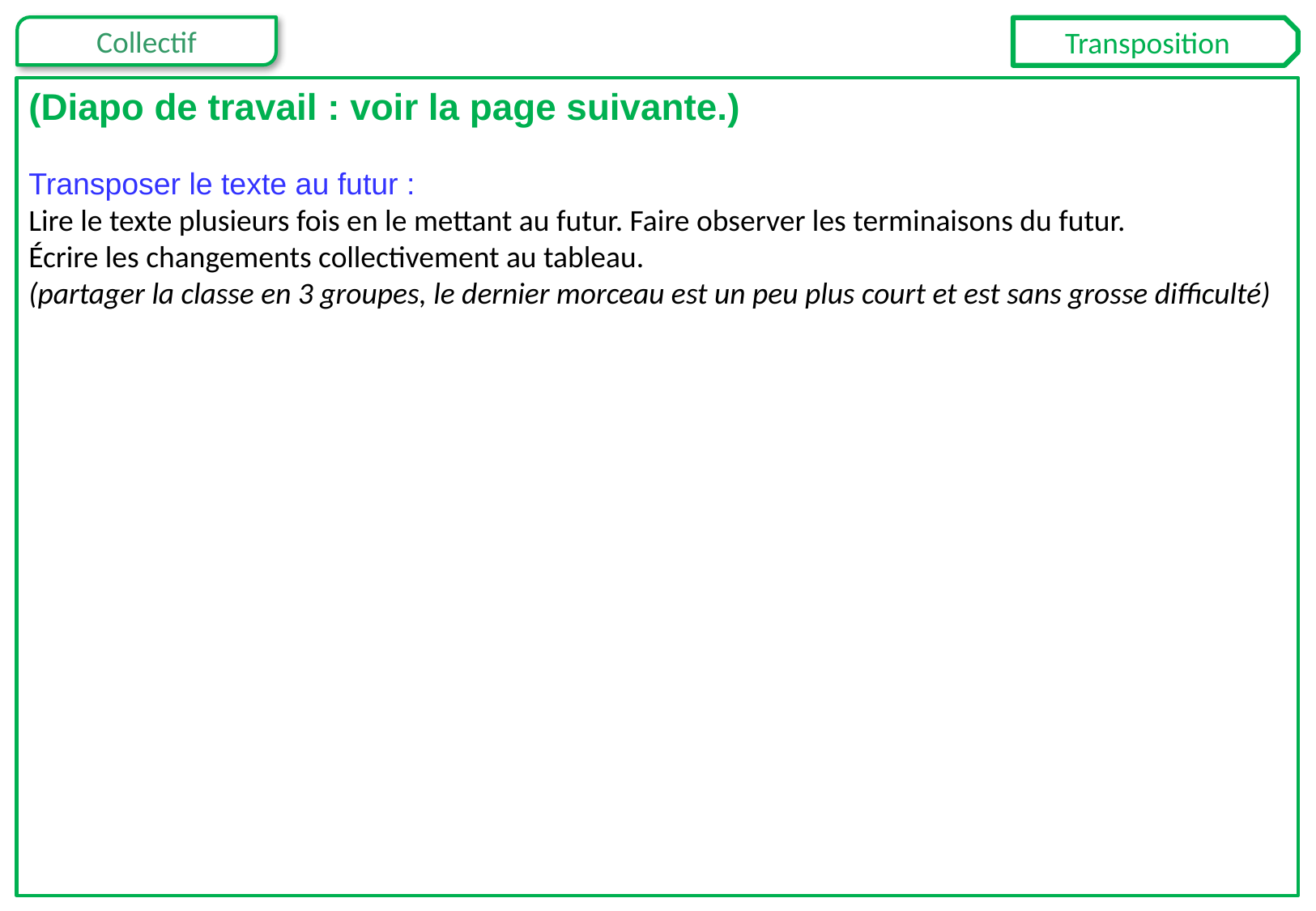

Transposition
(Diapo de travail : voir la page suivante.)

Transposer le texte au futur :
Lire le texte plusieurs fois en le mettant au futur. Faire observer les terminaisons du futur.
Écrire les changements collectivement au tableau.
(partager la classe en 3 groupes, le dernier morceau est un peu plus court et est sans grosse difficulté)